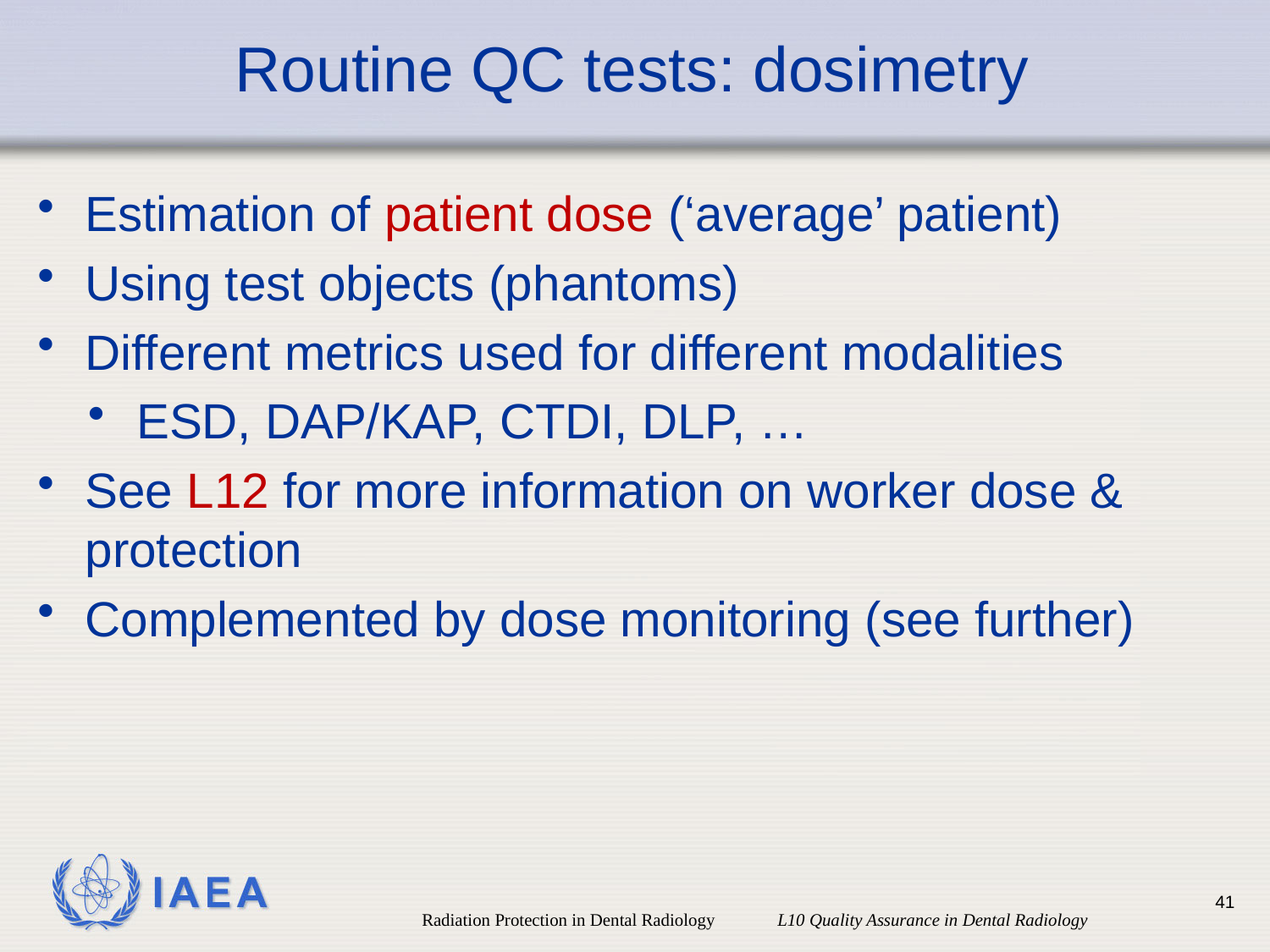

# Routine QC tests: dosimetry
Estimation of patient dose (‘average’ patient)
Using test objects (phantoms)
Different metrics used for different modalities
ESD, DAP/KAP, CTDI, DLP, …
See L12 for more information on worker dose & protection
Complemented by dose monitoring (see further)

41
Radiation Protection in Dental Radiology              L10 Quality Assurance in Dental Radiology